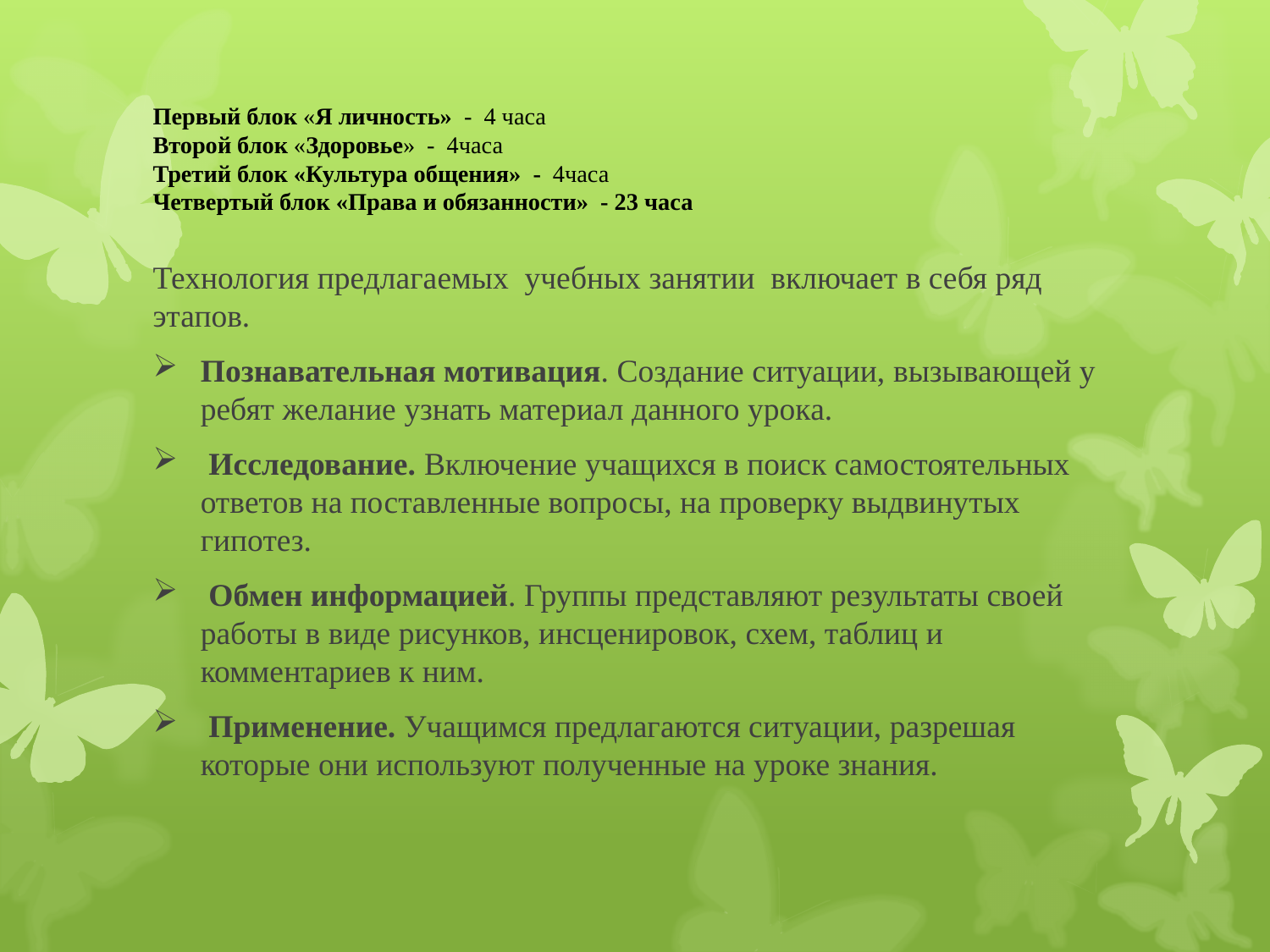

# Первый блок «Я личность»  -  4 часа Второй блок «Здоровье»  -  4часа Третий блок «Культура общения»  -  4часа Четвертый блок «Права и обязанности»  - 23 часа
Технология предлагаемых  учебных занятии  включает в себя ряд этапов.
Познавательная мотивация. Создание ситуации, вызывающей у ребят желание узнать материал данного урока.
 Исследование. Включение учащихся в поиск самостоятельных ответов на поставленные вопросы, на проверку выдвинутых гипотез.
 Обмен информацией. Группы представляют результаты своей работы в виде рисунков, инсценировок, схем, таблиц и комментариев к ним.
 Применение. Учащимся предлагаются ситуации, разрешая которые они используют полученные на уроке знания.